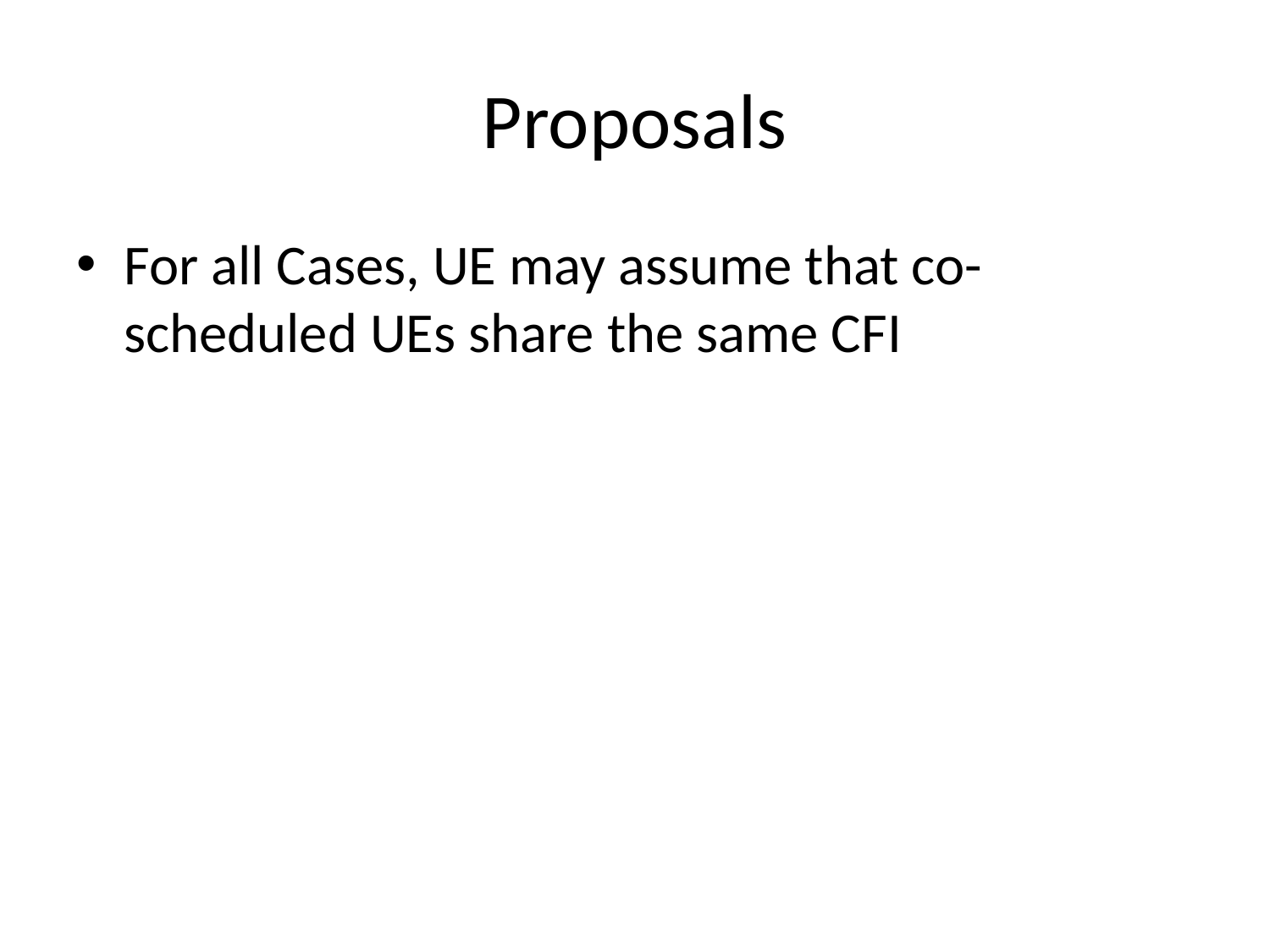

# Proposals
For all Cases, UE may assume that co-scheduled UEs share the same CFI